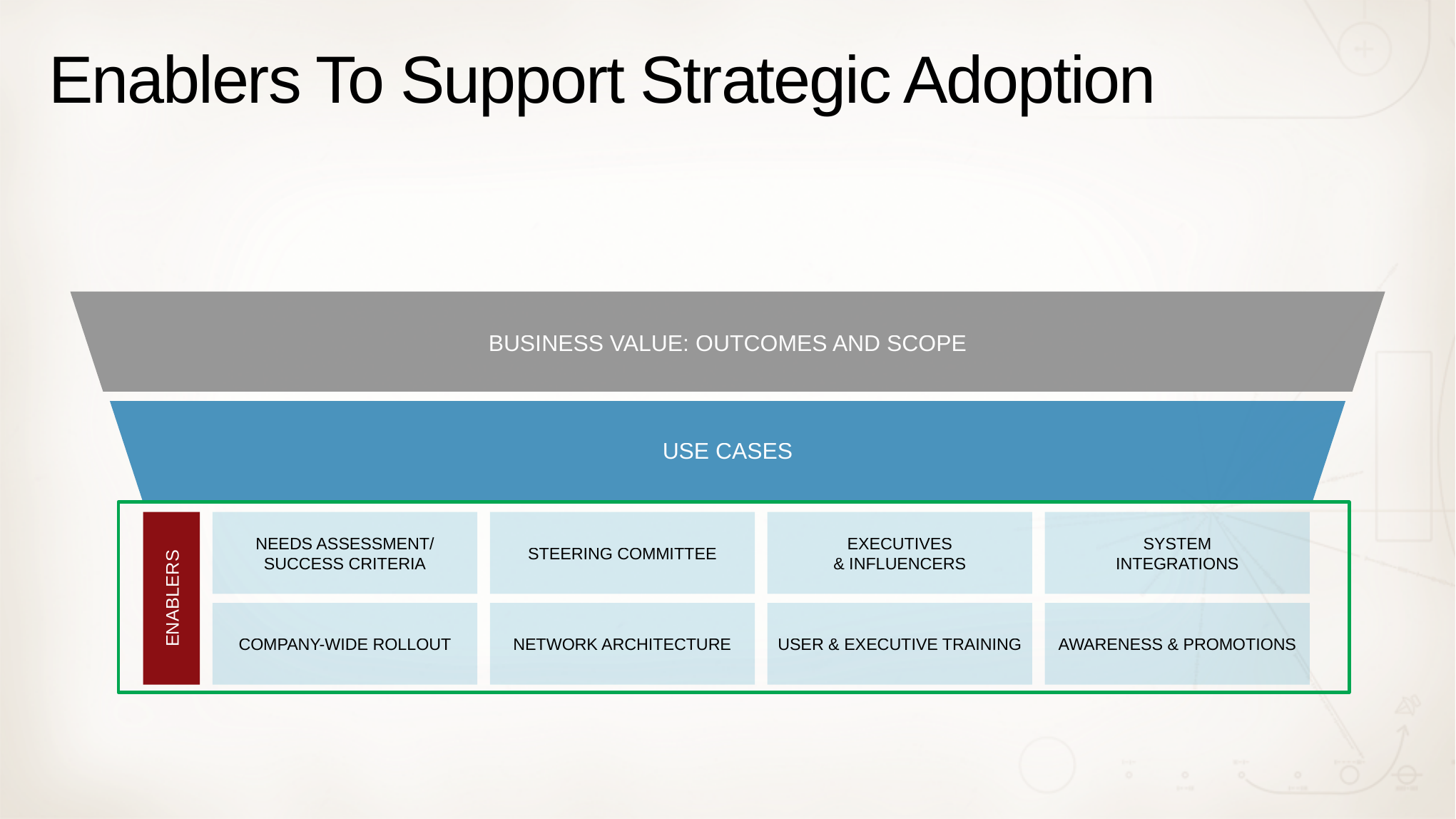

# Enablers To Support Strategic Adoption

BUSINESS VALUE: OUTCOMES AND SCOPE

USE CASES

STEERING COMMITTEE
SYSTEM
INTEGRATIONS
ENABLERS
NEEDS ASSESSMENT/
SUCCESS CRITERIA
EXECUTIVES
& INFLUENCERS
COMPANY-WIDE ROLLOUT
NETWORK ARCHITECTURE
USER & EXECUTIVE TRAINING
AWARENESS & PROMOTIONS